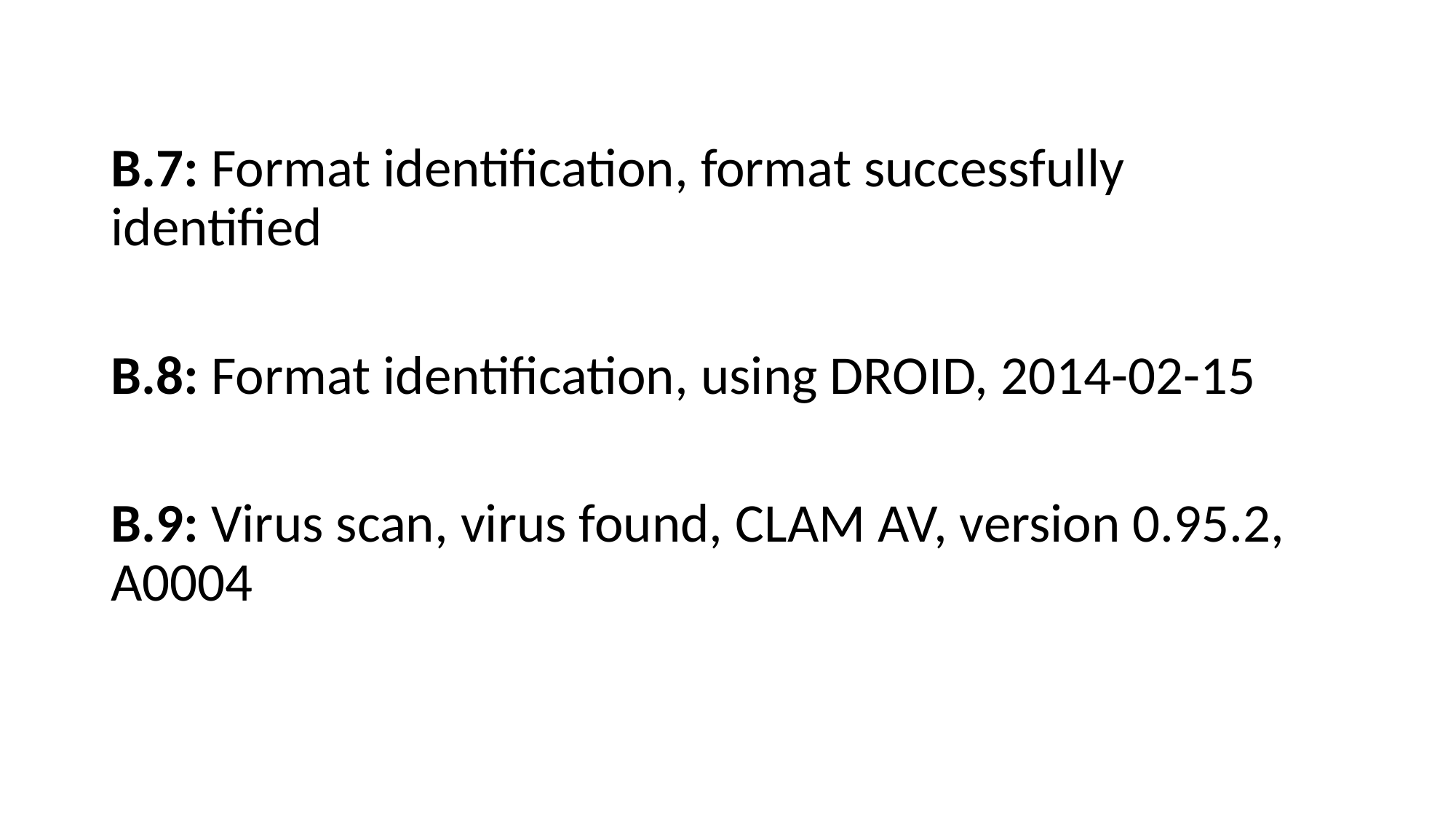

B.7: Format identification, format successfully identified

B.8: Format identification, using DROID, 2014-02-15

B.9: Virus scan, virus found, CLAM AV, version 0.95.2, A0004